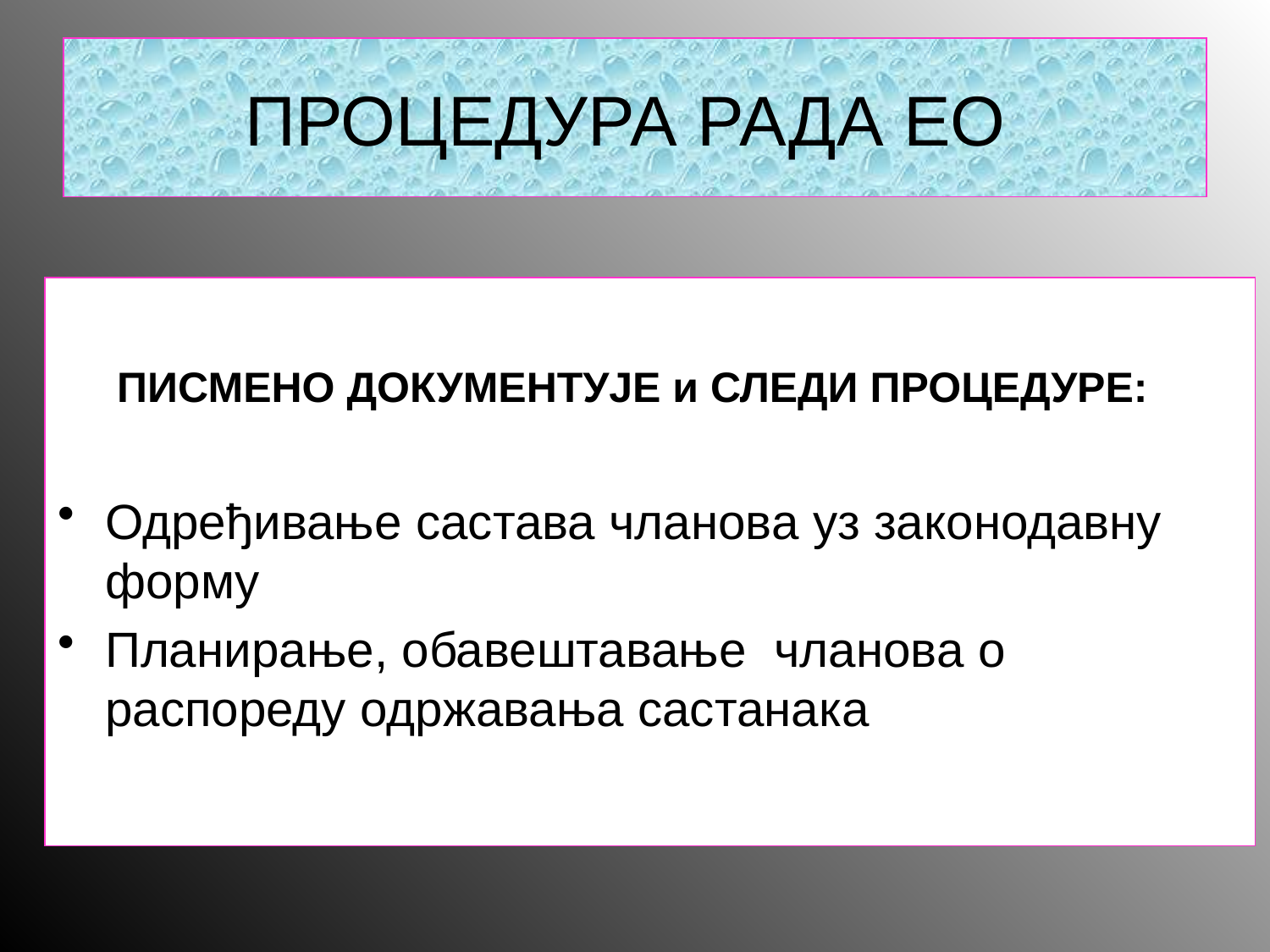

# ПРОЦЕДУРА РАДА ЕО

     ПИСМЕНО ДОКУМЕНТУЈЕ и СЛЕДИ ПРОЦЕДУРЕ:

Одређивање састава чланова уз законодавну форму
Планирање, обавештавање  чланова о распореду одржавања састанака